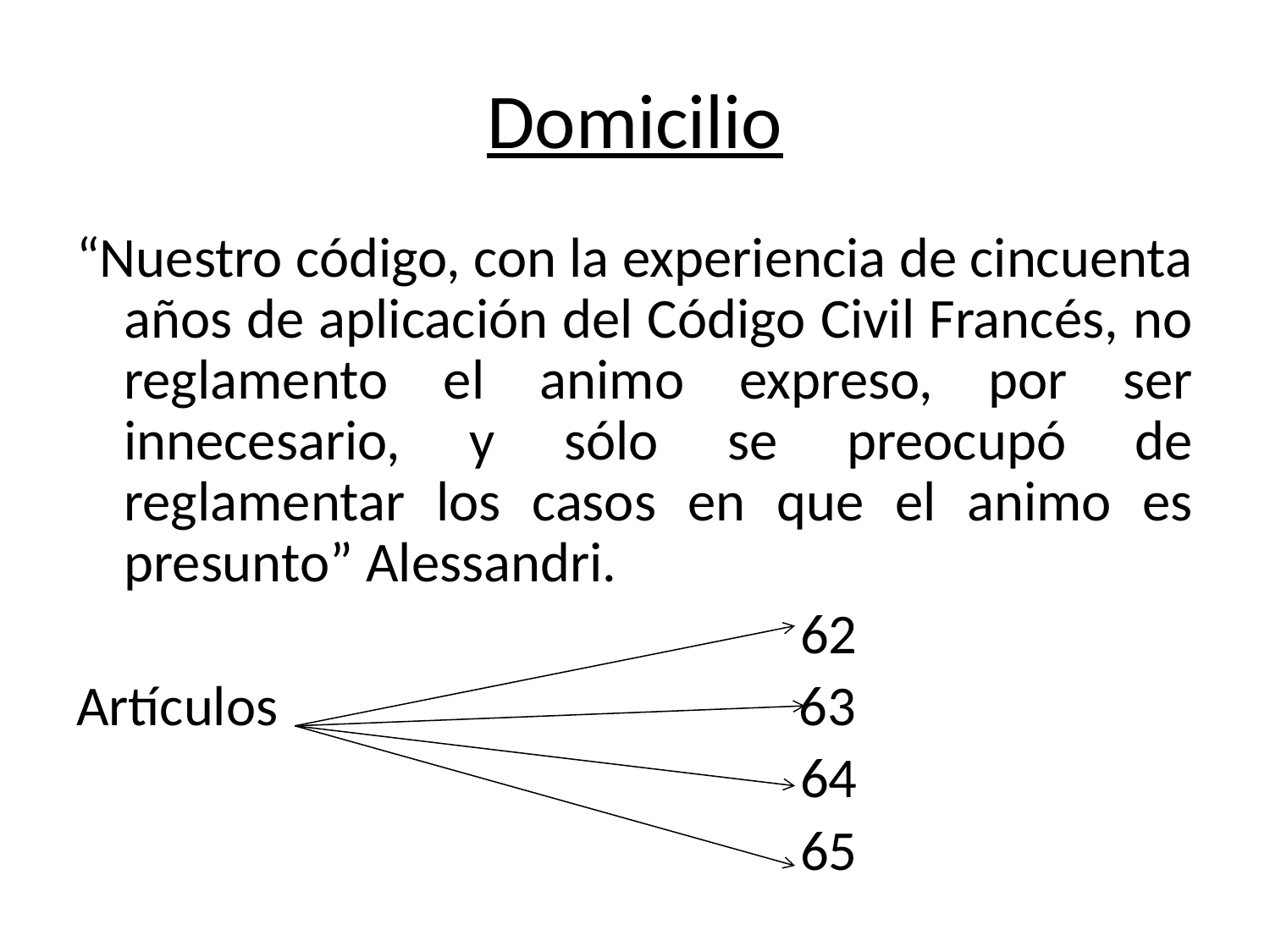

# Domicilio
“Nuestro código, con la experiencia de cincuenta años de aplicación del Código Civil Francés, no reglamento el animo expreso, por ser innecesario, y sólo se preocupó de reglamentar los casos en que el animo es presunto” Alessandri.
                                                         62
Artículos                                         63
                                                         64
                                                         65